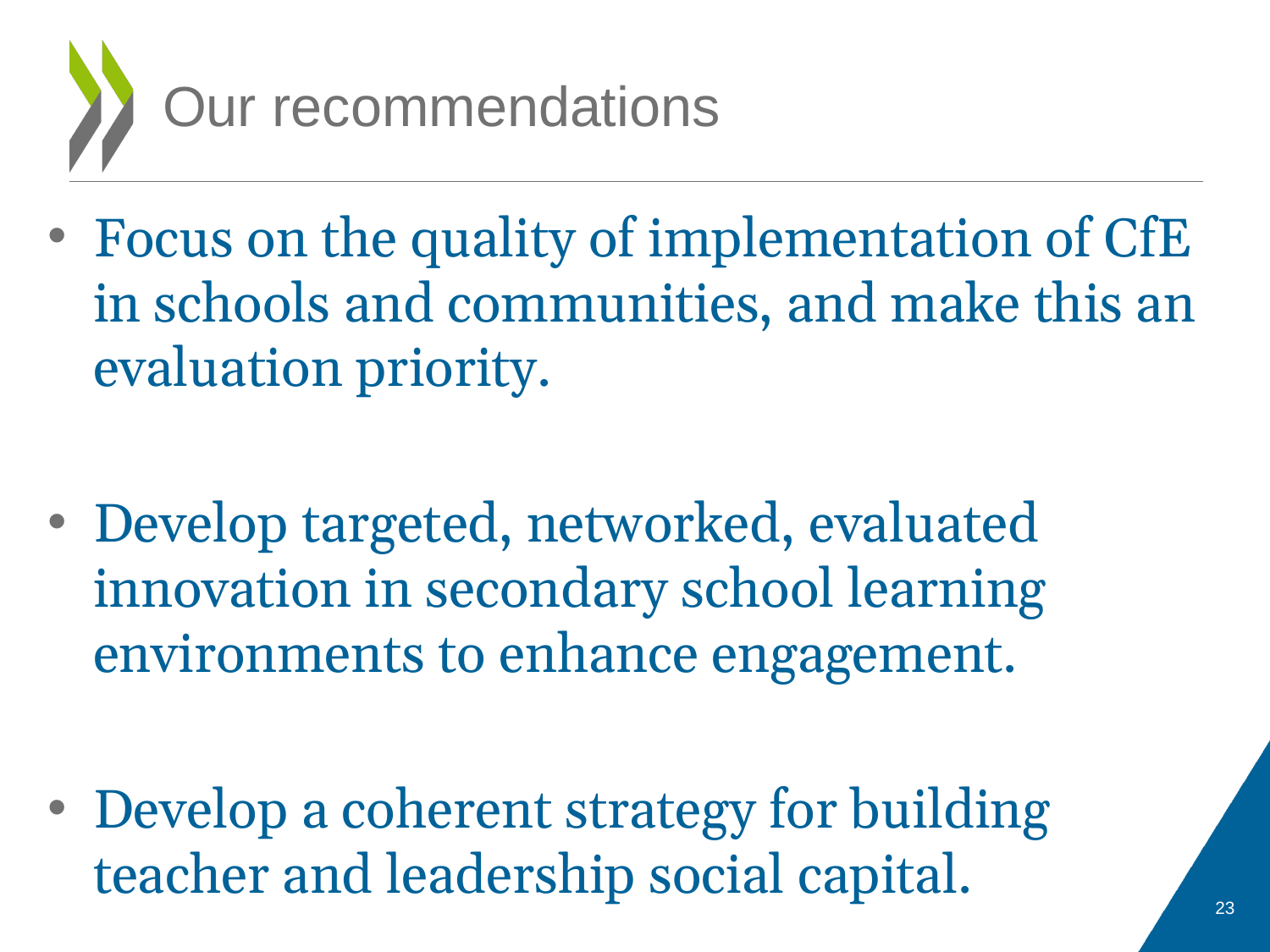

# Our recommendations
Focus on the quality of implementation of CfE in schools and communities, and make this an evaluation priority.

Develop targeted, networked, evaluated innovation in secondary school learning environments to enhance engagement.

Develop a coherent strategy for building teacher and leadership social capital.

23